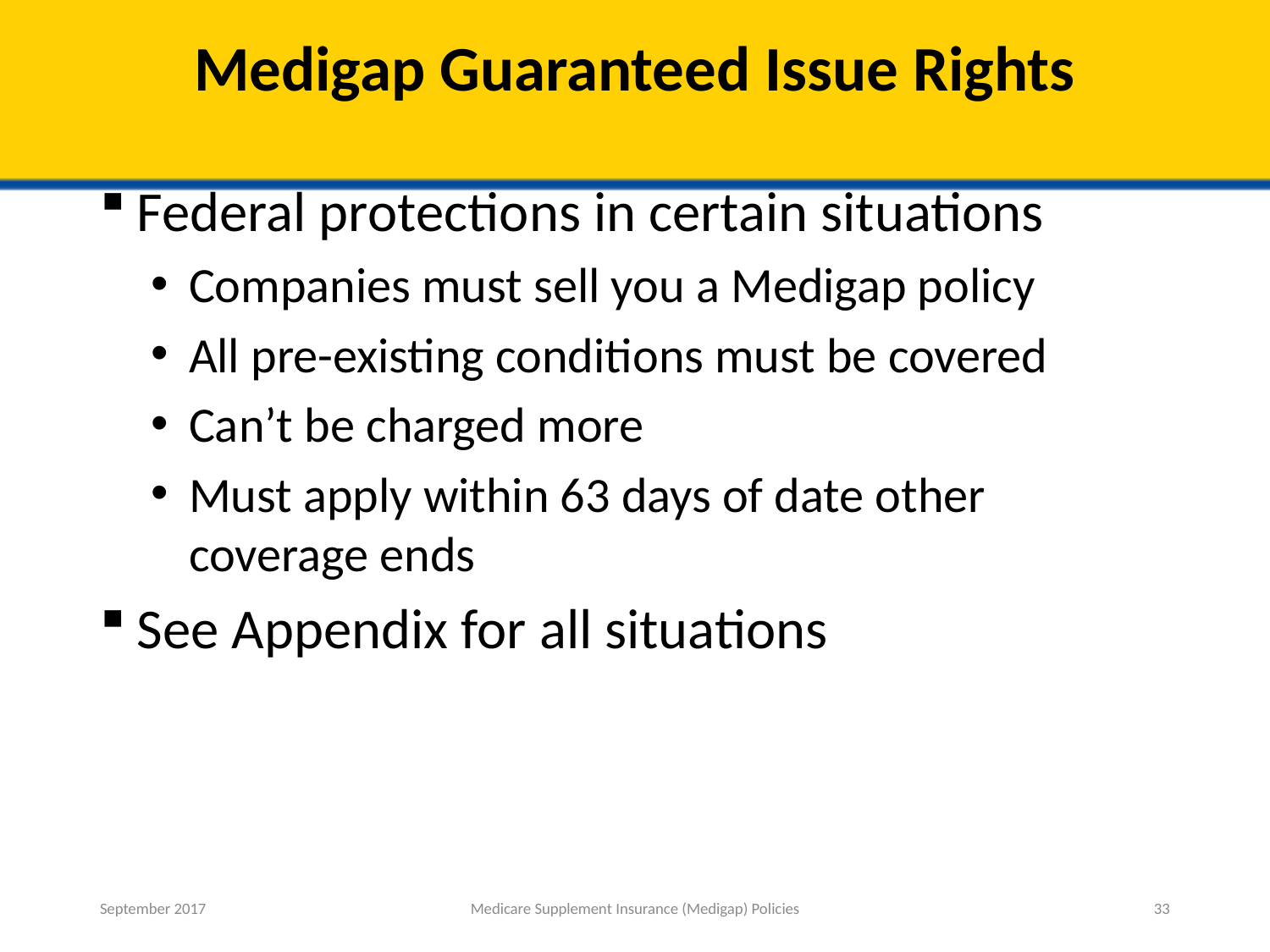

# Medigap Guaranteed Issue Rights
Federal protections in certain situations
Companies must sell you a Medigap policy
All pre-existing conditions must be covered
Can’t be charged more
Must apply within 63 days of date other coverage ends
See Appendix for all situations

September 2017
Medicare Supplement Insurance (Medigap) Policies
33